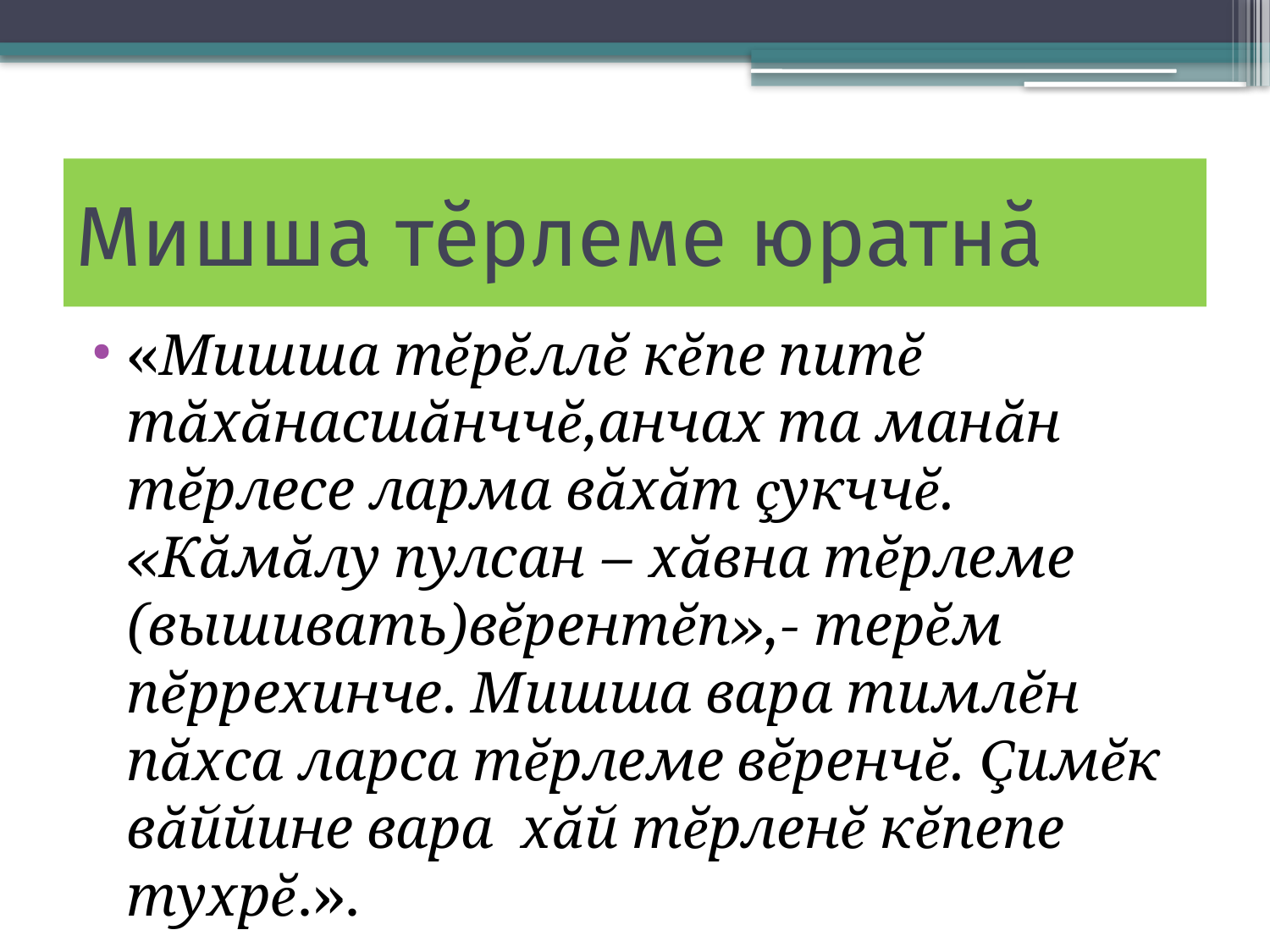

# Мишша тĕрлеме юратнă
«Мишша тĕрĕллĕ кĕпе питĕ тăхăнасшăнччĕ,анчах та манăн тĕрлесе ларма вăхăт çукччĕ. «Кăмăлу пулсан – хăвна тĕрлеме (вышивать)вĕрентĕп»,- терĕм пĕррехинче. Мишша вара тимлĕн пăхса ларса тĕрлеме вĕренчĕ. Çимĕк вăййине вара  хăй тĕрленĕ кĕпепе тухрĕ.».